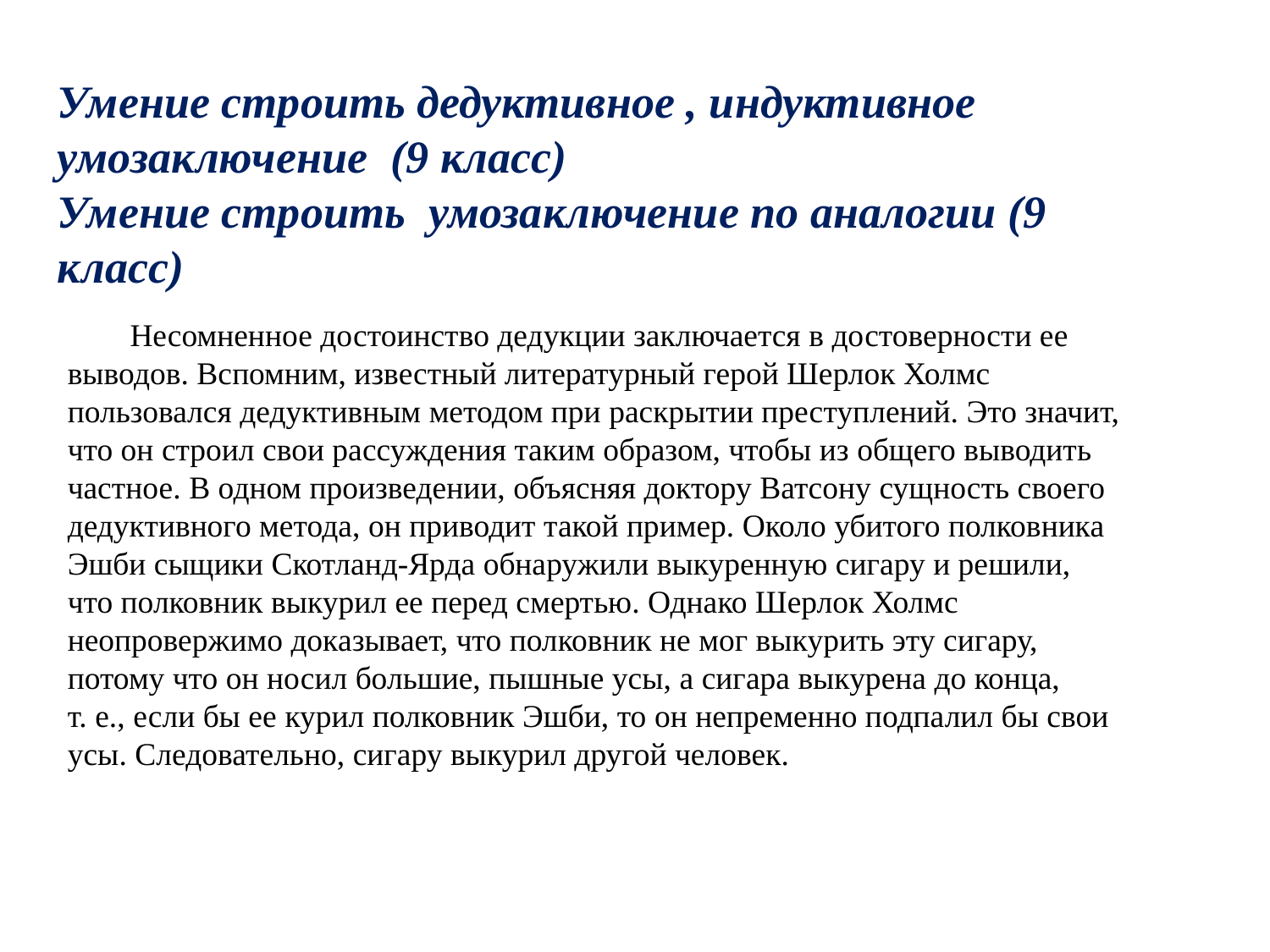

Умение строить дедуктивное , индуктивное умозаключение  (9 класс)
Умение строить  умозаключение по аналогии (9 класс)
Несомненное достоинство дедукции заключается в достоверности ее выводов. Вспомним, известный литературный герой Шерлок Холмс пользовался дедуктивным методом при раскрытии преступлений. Это значит, что он строил свои рассуждения таким образом, чтобы из общего выводить частное. В одном произведении, объясняя доктору Ватсону сущность своего дедуктивного метода, он приводит такой пример. Около убитого полковника Эшби сыщики Скотланд-Ярда обнаружили выкуренную сигару и решили, что полковник выкурил ее перед смертью. Однако Шерлок Холмс неопровержимо доказывает, что полковник не мог выкурить эту сигару, потому что он носил большие, пышные усы, а сигара выкурена до конца, т. е., если бы ее курил полковник Эшби, то он непременно подпалил бы свои усы. Следовательно, сигару выкурил другой человек.